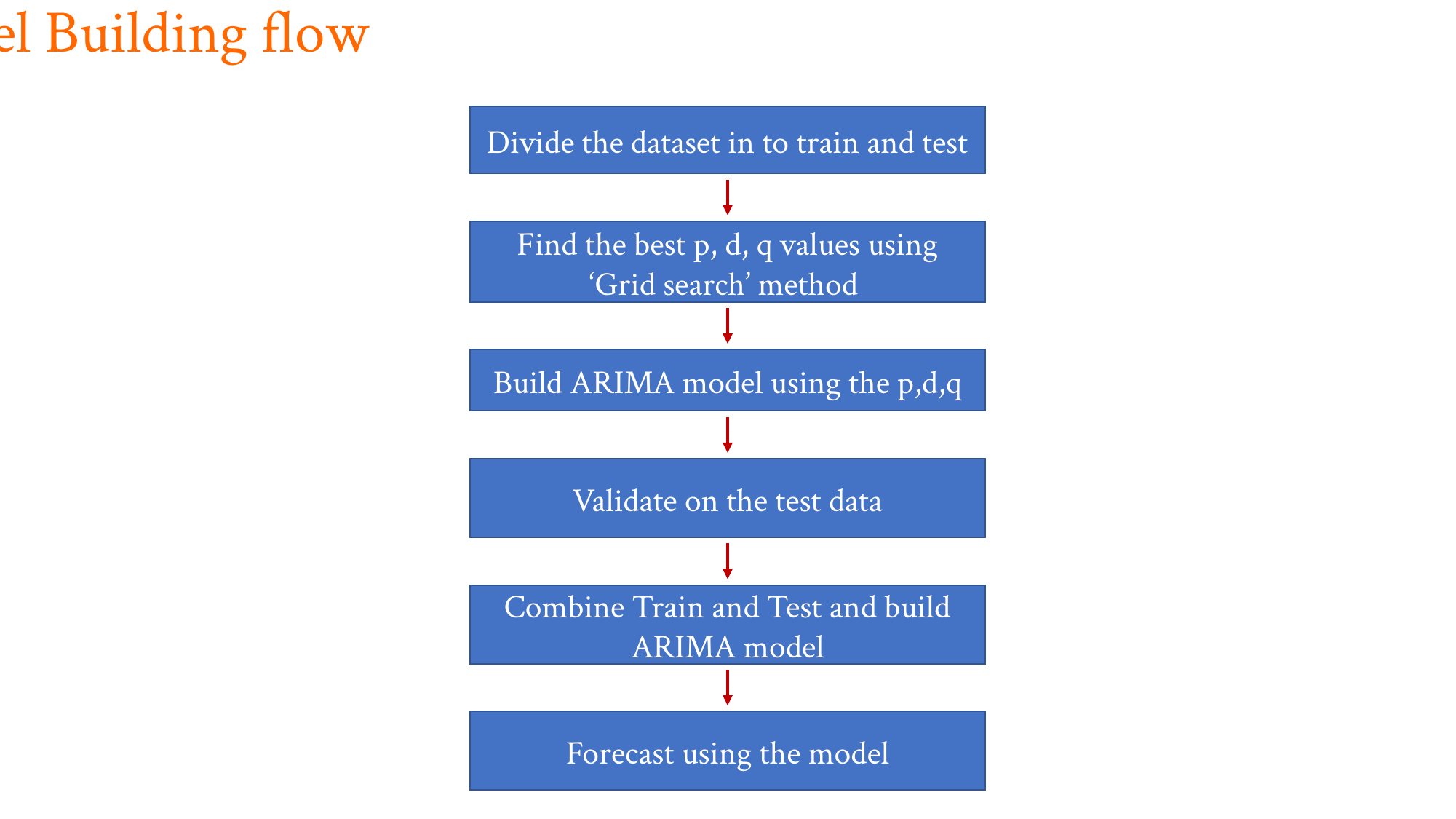

Model Building flow
Divide the dataset in to train and test
Find the best p, d, q values using ‘Grid search’ method
Build ARIMA model using the p,d,q
Validate on the test data
Combine Train and Test and build ARIMA model
Forecast using the model